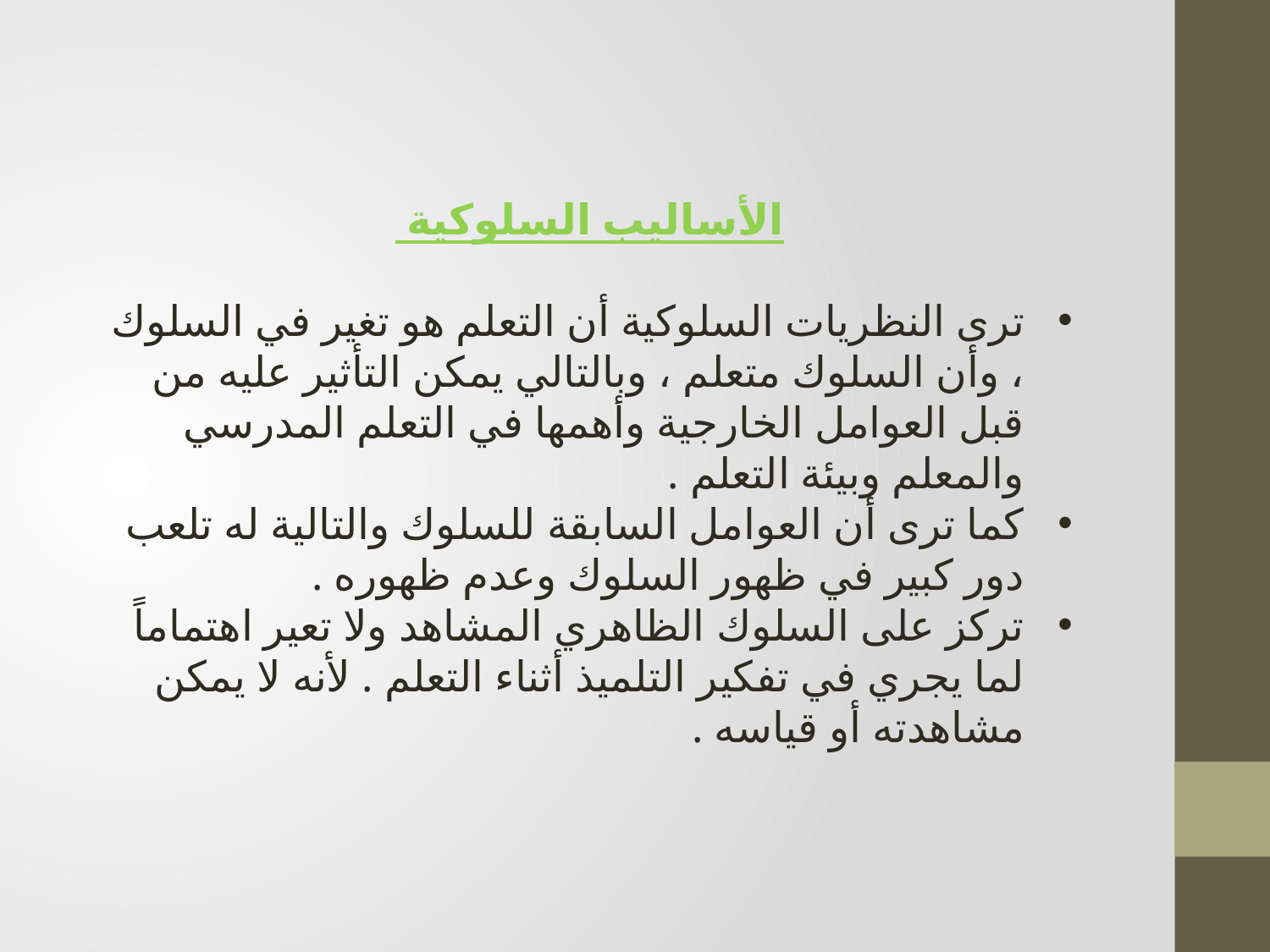

الأساليب السلوكية

ترى النظريات السلوكية أن التعلم هو تغير في السلوك ، وأن السلوك متعلم ، وبالتالي يمكن التأثير عليه من قبل العوامل الخارجية وأهمها في التعلم المدرسي والمعلم وبيئة التعلم .
كما ترى أن العوامل السابقة للسلوك والتالية له تلعب دور كبير في ظهور السلوك وعدم ظهوره .
تركز على السلوك الظاهري المشاهد ولا تعير اهتماماً لما يجري في تفكير التلميذ أثناء التعلم . لأنه لا يمكن مشاهدته أو قياسه .